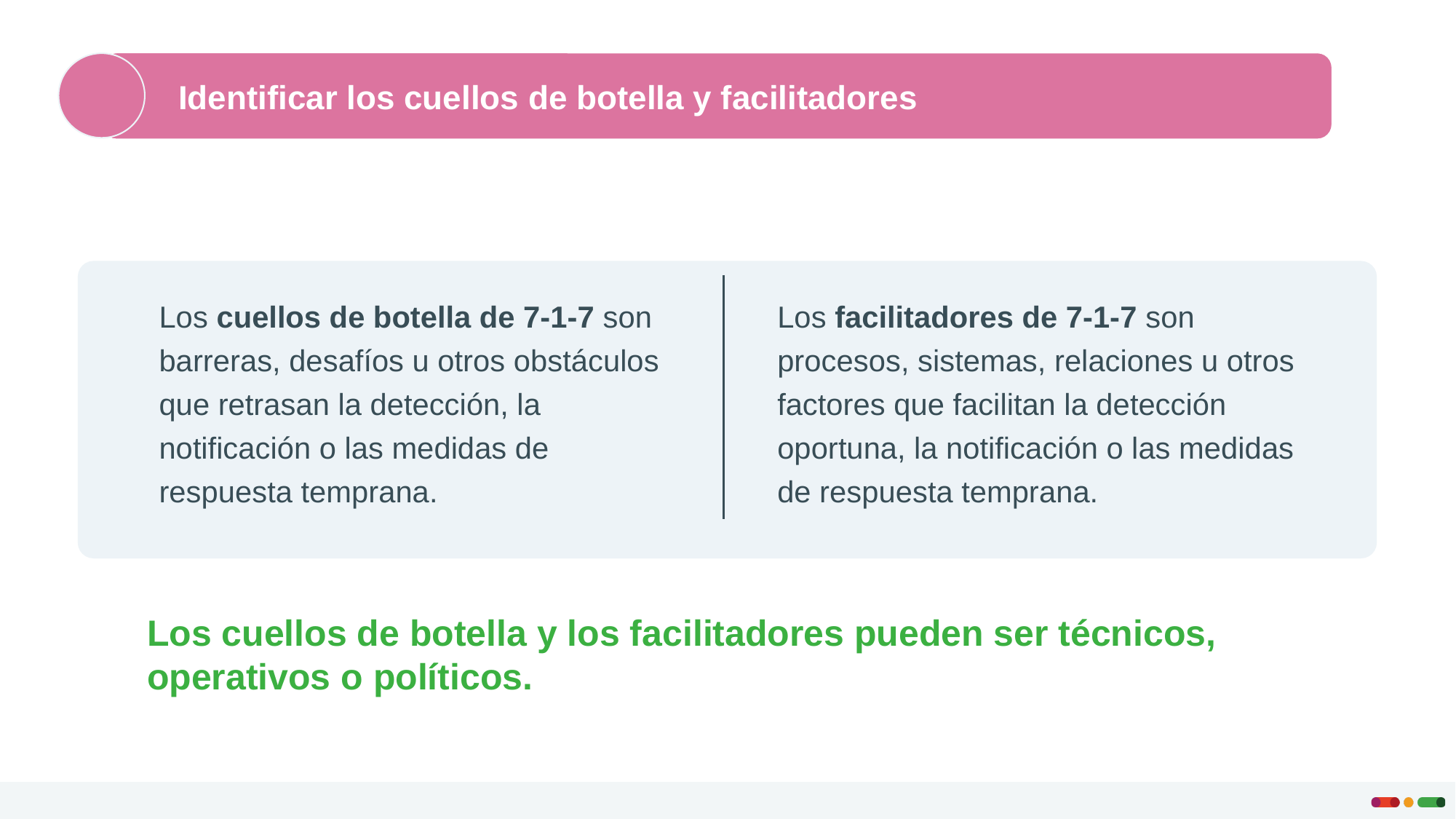

Identificar los cuellos de botella y facilitadores

Los cuellos de botella de 7-1-7 son barreras, desafíos u otros obstáculos que retrasan la detección, la notificación o las medidas de respuesta temprana.
Los facilitadores de 7-1-7 son procesos, sistemas, relaciones u otros factores que facilitan la detección oportuna, la notificación o las medidas de respuesta temprana.
Los cuellos de botella y los facilitadores pueden ser técnicos, operativos o políticos.